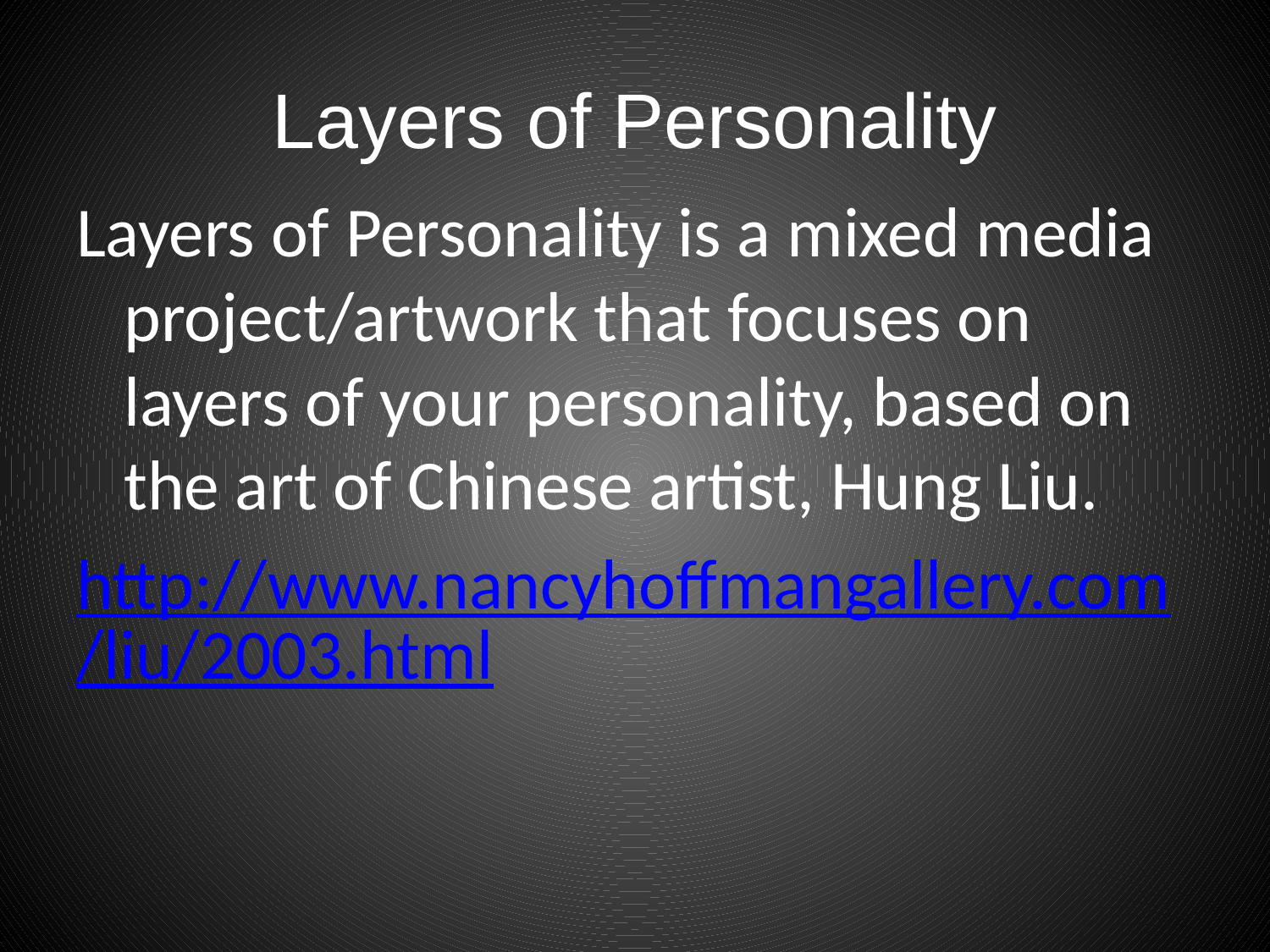

# Layers of Personality
Layers of Personality is a mixed media project/artwork that focuses on layers of your personality, based on the art of Chinese artist, Hung Liu.
http://www.nancyhoffmangallery.com/liu/2003.html